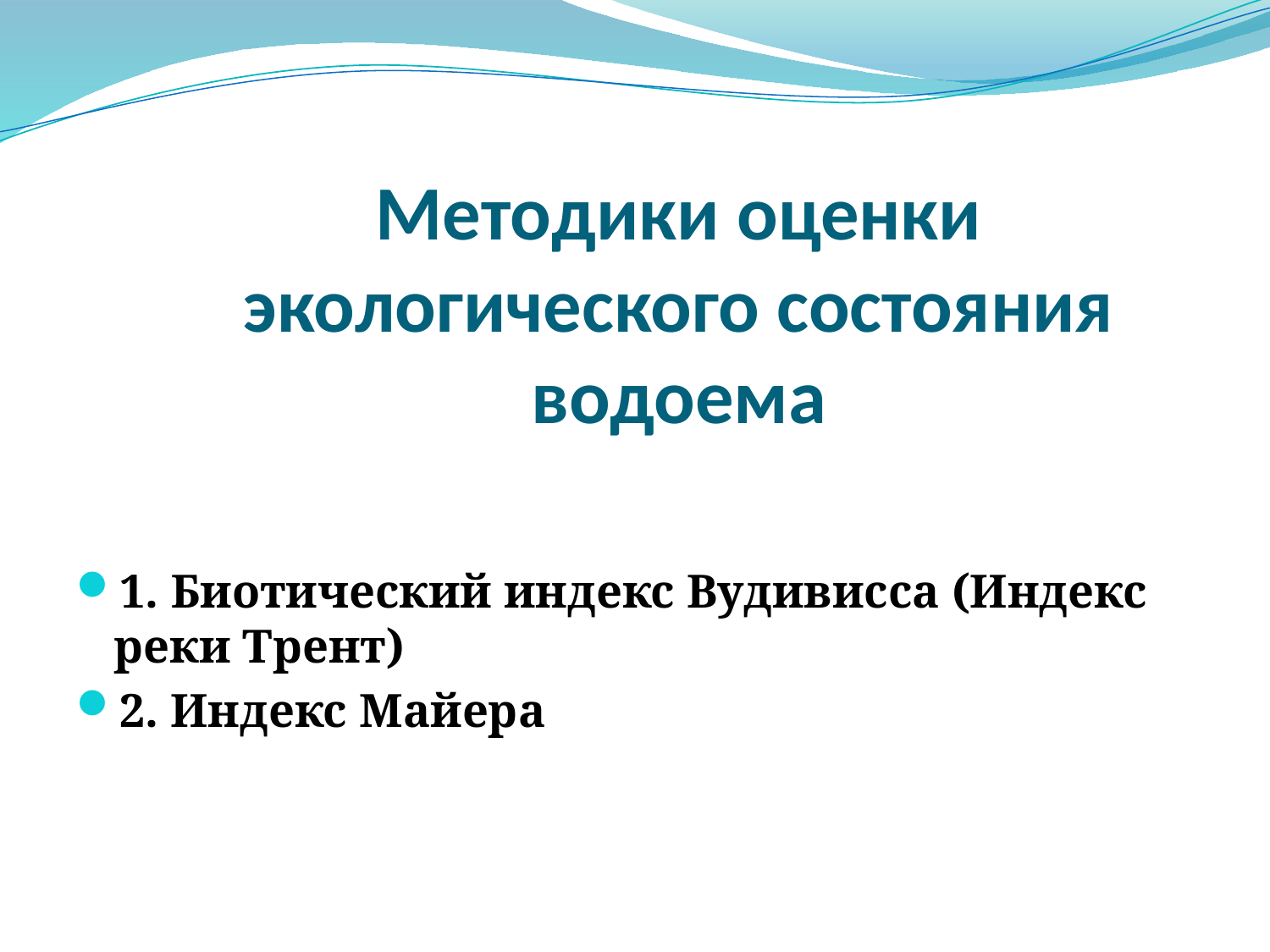

# Методики оценки экологического состояния водоема
1. Биотический индекс Вудивисса (Индекс реки Трент)
2. Индекс Майера